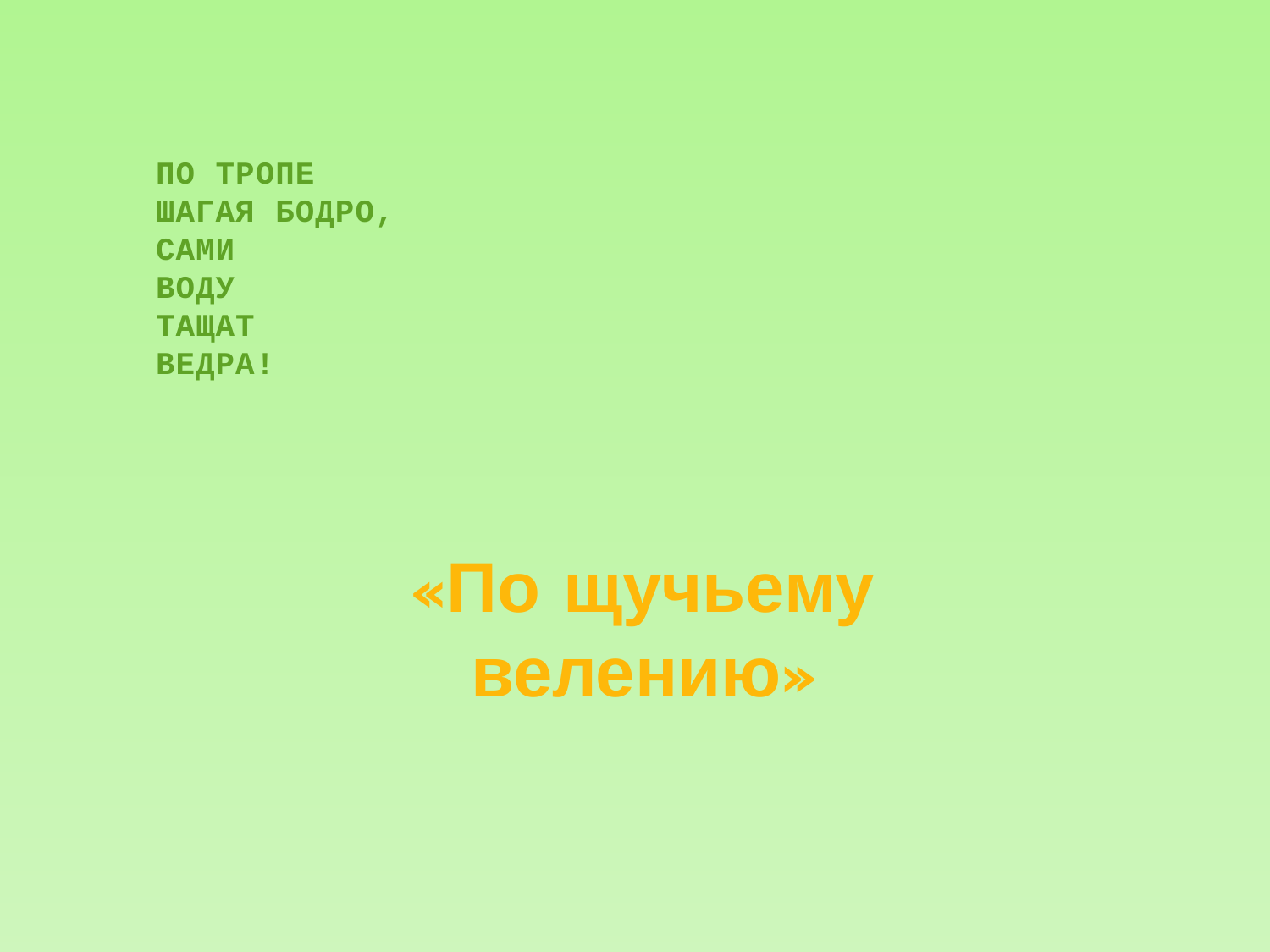

ПО ТРОПЕ
ШАГАЯ БОДРО,
САМИ
ВОДУ
ТАЩАТ
ВЕДРА!
«По щучьему велению»